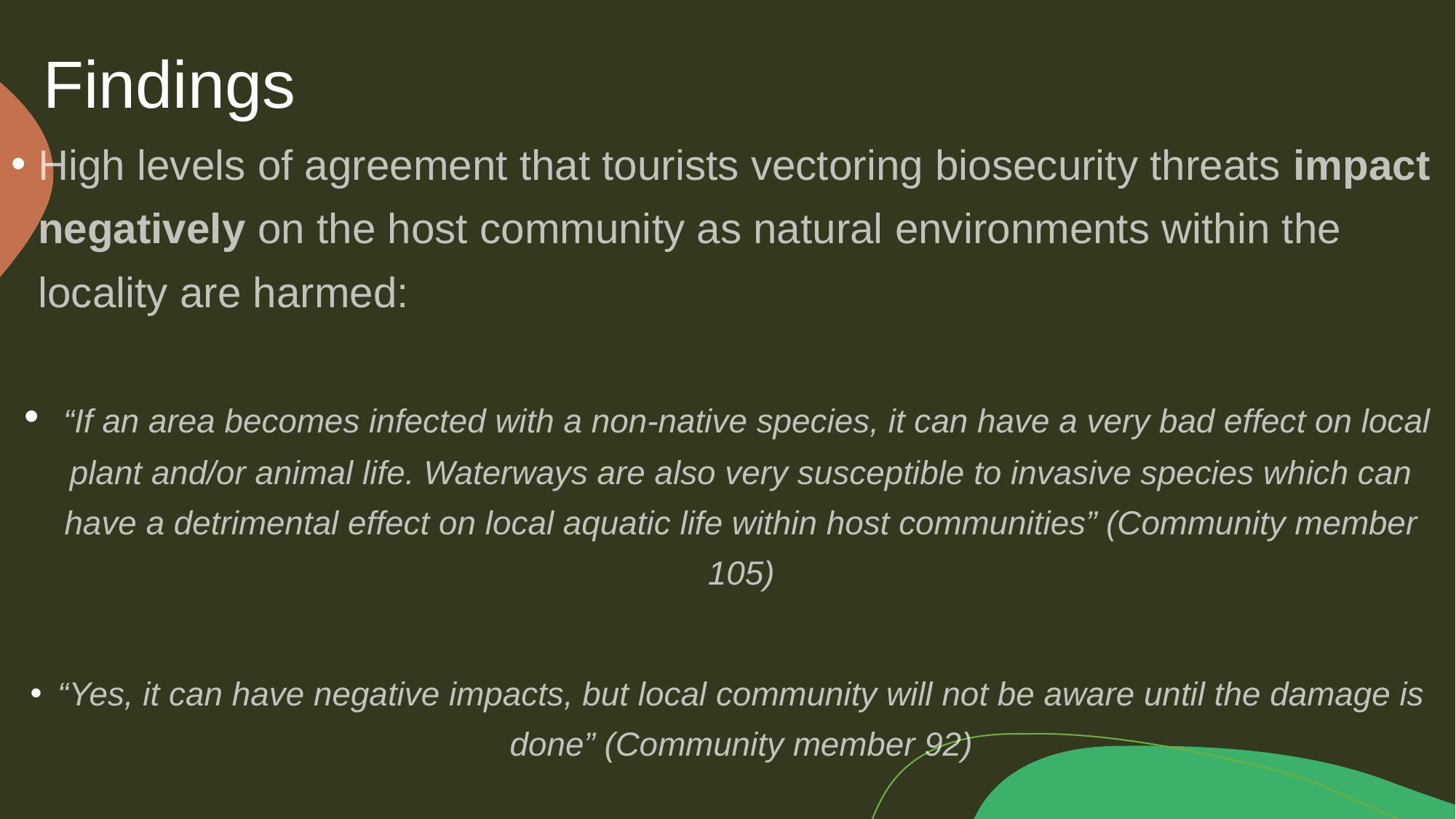

# Findings
High levels of agreement that tourists vectoring biosecurity threats impact negatively on the host community as natural environments within the locality are harmed:

 “If an area becomes infected with a non-native species, it can have a very bad effect on local plant and/or animal life. Waterways are also very susceptible to invasive species which can have a detrimental effect on local aquatic life within host communities” (Community member 105)

“Yes, it can have negative impacts, but local community will not be aware until the damage is done” (Community member 92)